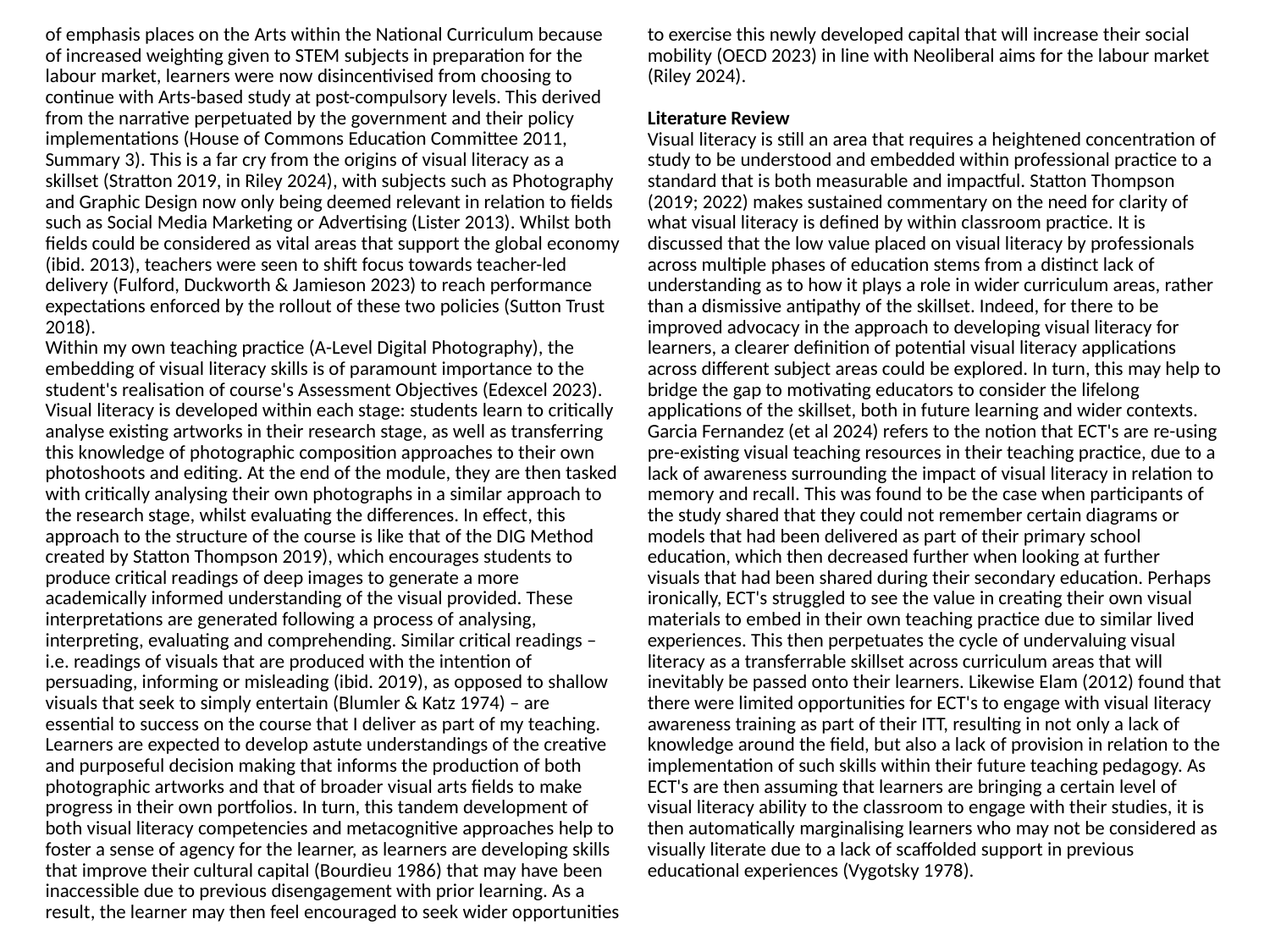

Visual Literacy: Full text continued 1
of emphasis places on the Arts within the National Curriculum because of increased weighting given to STEM subjects in preparation for the labour market, learners were now disincentivised from choosing to continue with Arts-based study at post-compulsory levels. This derived from the narrative perpetuated by the government and their policy implementations (House of Commons Education Committee 2011, Summary 3). This is a far cry from the origins of visual literacy as a skillset (Stratton 2019, in Riley 2024), with subjects such as Photography and Graphic Design now only being deemed relevant in relation to fields such as Social Media Marketing or Advertising (Lister 2013). Whilst both fields could be considered as vital areas that support the global economy (ibid. 2013), teachers were seen to shift focus towards teacher-led delivery (Fulford, Duckworth & Jamieson 2023) to reach performance expectations enforced by the rollout of these two policies (Sutton Trust 2018).
Within my own teaching practice (A-Level Digital Photography), the embedding of visual literacy skills is of paramount importance to the student's realisation of course's Assessment Objectives (Edexcel 2023). Visual literacy is developed within each stage: students learn to critically analyse existing artworks in their research stage, as well as transferring this knowledge of photographic composition approaches to their own photoshoots and editing. At the end of the module, they are then tasked with critically analysing their own photographs in a similar approach to the research stage, whilst evaluating the differences. In effect, this approach to the structure of the course is like that of the DIG Method created by Statton Thompson 2019), which encourages students to produce critical readings of deep images to generate a more academically informed understanding of the visual provided. These interpretations are generated following a process of analysing, interpreting, evaluating and comprehending. Similar critical readings – i.e. readings of visuals that are produced with the intention of persuading, informing or misleading (ibid. 2019), as opposed to shallow visuals that seek to simply entertain (Blumler & Katz 1974) – are essential to success on the course that I deliver as part of my teaching. Learners are expected to develop astute understandings of the creative and purposeful decision making that informs the production of both photographic artworks and that of broader visual arts fields to make progress in their own portfolios. In turn, this tandem development of both visual literacy competencies and metacognitive approaches help to foster a sense of agency for the learner, as learners are developing skills that improve their cultural capital (Bourdieu 1986) that may have been inaccessible due to previous disengagement with prior learning. As a result, the learner may then feel encouraged to seek wider opportunities
to exercise this newly developed capital that will increase their social mobility (OECD 2023) in line with Neoliberal aims for the labour market (Riley 2024).
Literature Review
Visual literacy is still an area that requires a heightened concentration of study to be understood and embedded within professional practice to a standard that is both measurable and impactful. Statton Thompson (2019; 2022) makes sustained commentary on the need for clarity of what visual literacy is defined by within classroom practice. It is discussed that the low value placed on visual literacy by professionals across multiple phases of education stems from a distinct lack of understanding as to how it plays a role in wider curriculum areas, rather than a dismissive antipathy of the skillset. Indeed, for there to be improved advocacy in the approach to developing visual literacy for learners, a clearer definition of potential visual literacy applications across different subject areas could be explored. In turn, this may help to bridge the gap to motivating educators to consider the lifelong applications of the skillset, both in future learning and wider contexts.
Garcia Fernandez (et al 2024) refers to the notion that ECT's are re-using pre-existing visual teaching resources in their teaching practice, due to a lack of awareness surrounding the impact of visual literacy in relation to memory and recall. This was found to be the case when participants of
the study shared that they could not remember certain diagrams or models that had been delivered as part of their primary school education, which then decreased further when looking at further
visuals that had been shared during their secondary education. Perhaps ironically, ECT's struggled to see the value in creating their own visual materials to embed in their own teaching practice due to similar lived experiences. This then perpetuates the cycle of undervaluing visual literacy as a transferrable skillset across curriculum areas that will inevitably be passed onto their learners. Likewise Elam (2012) found that there were limited opportunities for ECT's to engage with visual Iiteracy awareness training as part of their ITT, resulting in not only a lack of knowledge around the field, but also a lack of provision in relation to the implementation of such skills within their future teaching pedagogy. As ECT's are then assuming that learners are bringing a certain level of
visual literacy ability to the classroom to engage with their studies, it is then automatically marginalising learners who may not be considered as visually literate due to a lack of scaffolded support in previous educational experiences (Vygotsky 1978).